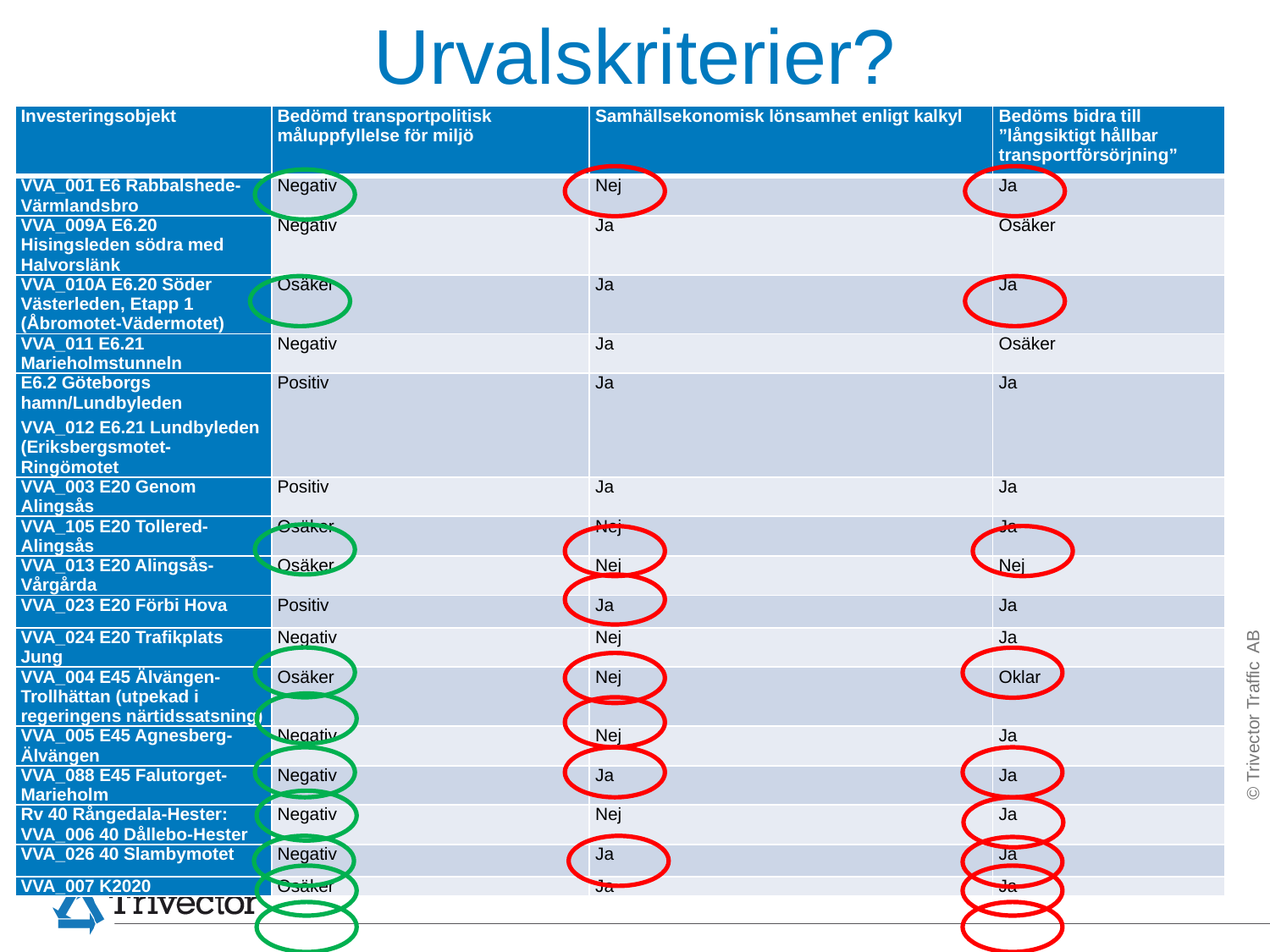

# Urvalskriterier?
| Investeringsobjekt | Bedömd transportpolitisk måluppfyllelse för miljö | Samhällsekonomisk lönsamhet enligt kalkyl | Bedöms bidra till ”långsiktigt hållbar transportförsörjning” |
| --- | --- | --- | --- |
| VVA\_001 E6 Rabbalshede-Värmlandsbro | Negativ | Nej | Ja |
| VVA\_009A E6.20 Hisingsleden södra med Halvorslänk | Negativ | Ja | Osäker |
| VVA\_010A E6.20 Söder Västerleden, Etapp 1 (Åbromotet-Vädermotet) | Osäker | Ja | Ja |
| VVA\_011 E6.21 Marieholmstunneln | Negativ | Ja | Osäker |
| E6.2 Göteborgs hamn/Lundbyleden VVA\_012 E6.21 Lundbyleden (Eriksbergsmotet-Ringömotet | Positiv | Ja | Ja |
| VVA\_003 E20 Genom Alingsås | Positiv | Ja | Ja |
| VVA\_105 E20 Tollered-Alingsås | Osäker | Nej | Ja |
| VVA\_013 E20 Alingsås-Vårgårda | Osäker | Nej | Nej |
| VVA\_023 E20 Förbi Hova | Positiv | Ja | Ja |
| VVA\_024 E20 Trafikplats Jung | Negativ | Nej | Ja |
| VVA\_004 E45 Älvängen-Trollhättan (utpekad i regeringens närtidssatsning) | Osäker | Nej | Oklar |
| VVA\_005 E45 Agnesberg-Älvängen | Negativ | Nej | Ja |
| VVA\_088 E45 Falutorget-Marieholm | Negativ | Ja | Ja |
| Rv 40 Rångedala-Hester: VVA\_006 40 Dållebo-Hester | Negativ | Nej | Ja |
| VVA\_026 40 Slambymotet | Negativ | Ja | Ja |
| VVA\_007 K2020 | Osäker | Ja | Ja |